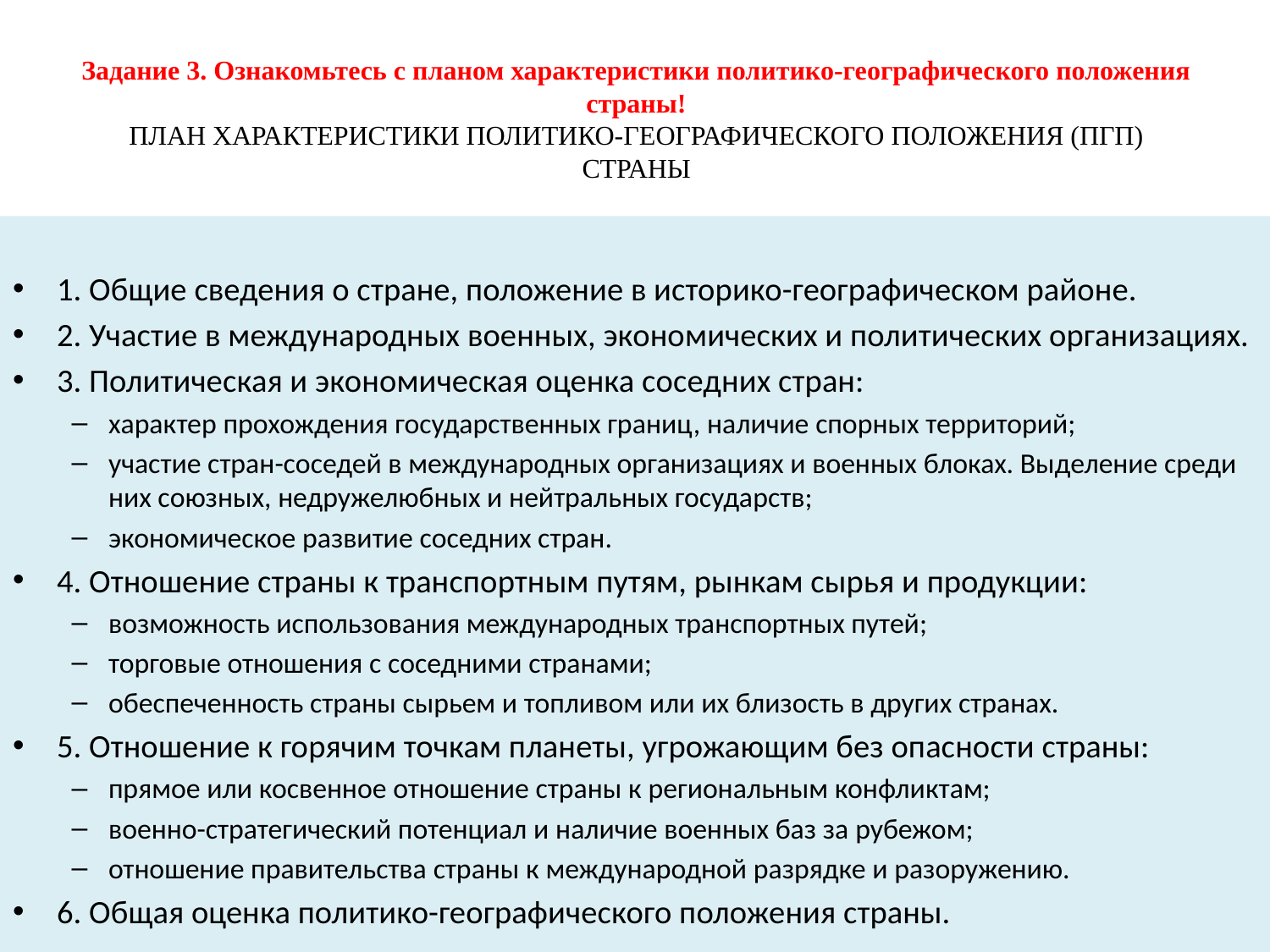

# Задание 3. Ознакомьтесь с планом характеристики политико-географического положения страны! ПЛАН ХАРАКТЕРИСТИКИ ПОЛИТИКО-ГЕОГРАФИЧЕСКОГО ПОЛОЖЕНИЯ (ПГП) СТРАНЫ

1. Общие сведения о стране, положение в историко-географическом районе.
2. Участие в международных военных, экономических и политических организациях.
3. Политическая и экономическая оценка соседних стран:
характер прохождения государственных границ, наличие спорных территорий;
участие стран-соседей в международных организациях и военных блоках. Выделение среди них союзных, недружелюбных и нейтральных государств;
экономическое развитие соседних стран.
4. Отношение страны к транспортным путям, рынкам сырья и продукции:
возможность использования международных транспортных путей;
торговые отношения с соседними странами;
обеспеченность страны сырьем и топливом или их близость в других странах.
5. Отношение к горячим точкам планеты, угрожающим без опасности страны:
прямое или косвенное отношение страны к региональным конфликтам;
военно-стратегический потенциал и наличие военных баз за рубежом;
отношение правительства страны к международной разрядке и разоружению.
6. Общая оценка политико-географического положения страны.